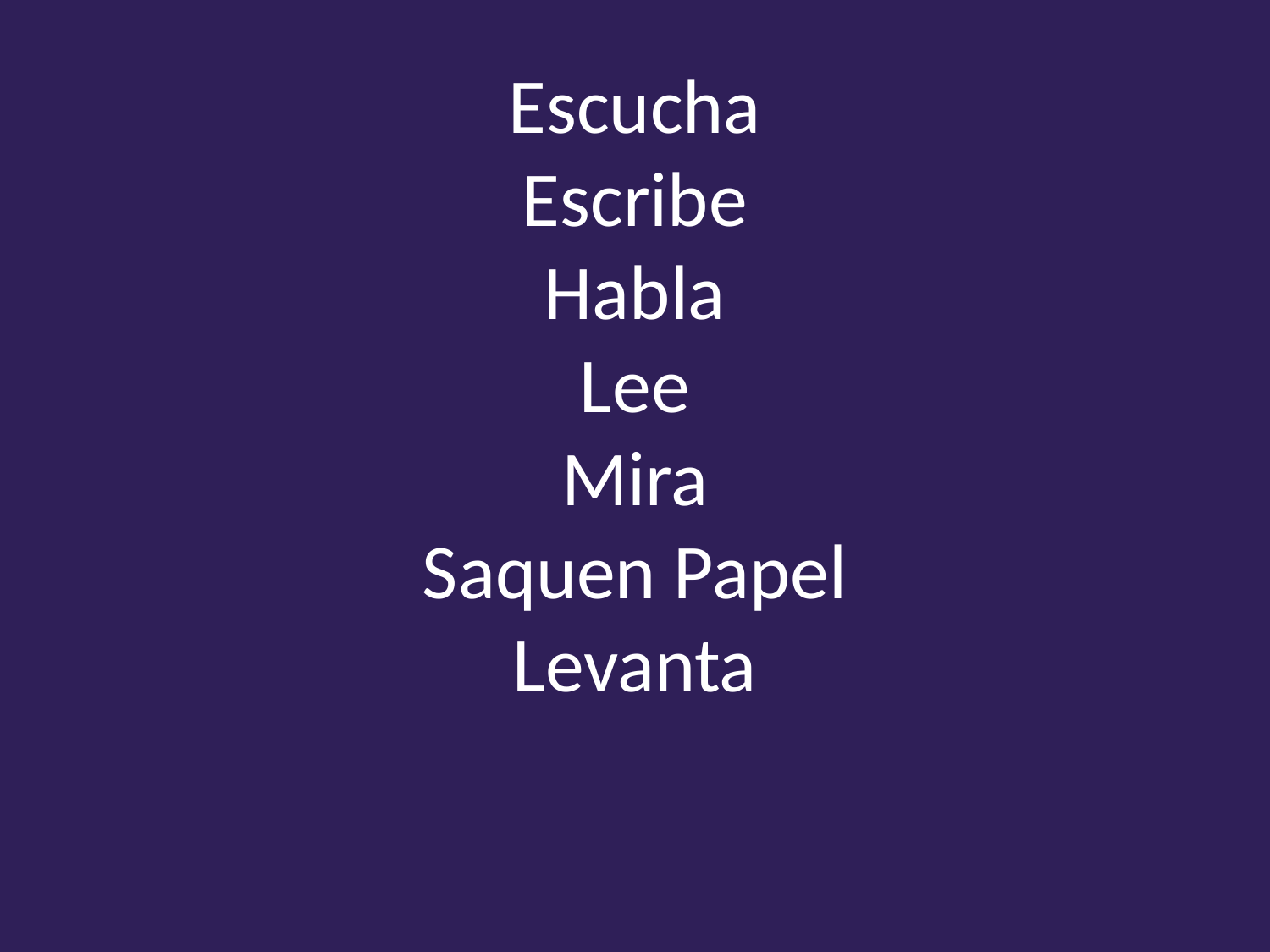

# Escucha Escribe Habla Lee Mira Saquen Papel Levanta